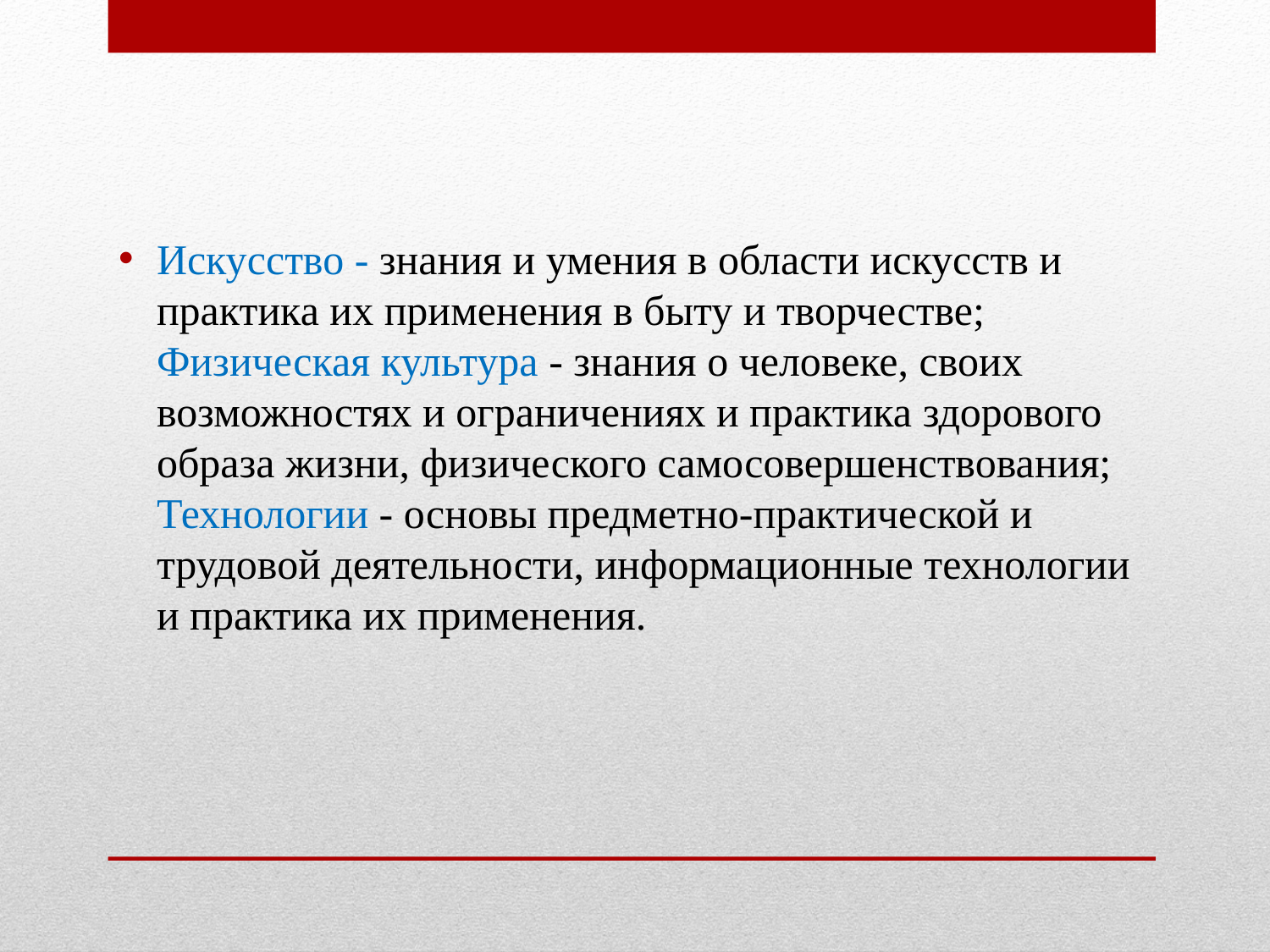

Искусство - знания и умения в области искусств и практика их применения в быту и творчестве;
Физическая культура - знания о человеке, своих возможностях и ограничениях и практика здорового образа жизни, физического самосовершенствования;
Технологии - основы предметно-практической и трудовой деятельности, информационные технологии и практика их применения.